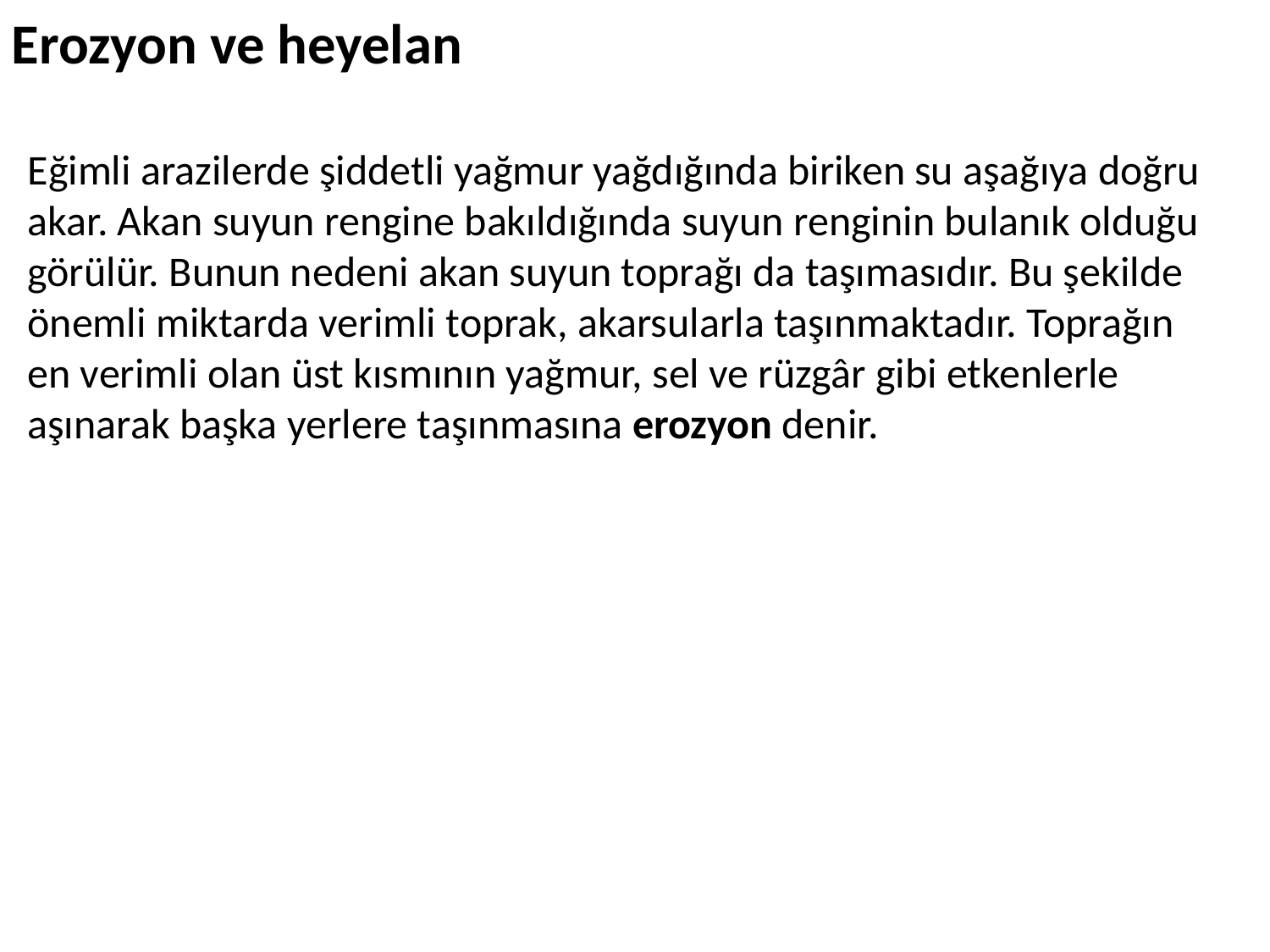

Erozyon ve heyelan
Eğimli arazilerde şiddetli yağmur yağdığında biriken su aşağıya doğru akar. Akan suyun rengine bakıldığında suyun renginin bulanık olduğu görülür. Bunun nedeni akan suyun toprağı da taşımasıdır. Bu şekilde önemli miktarda verimli toprak, akarsularla taşınmaktadır. Toprağın
en verimli olan üst kısmının yağmur, sel ve rüzgâr gibi etkenlerle aşınarak başka yerlere taşınmasına erozyon denir.